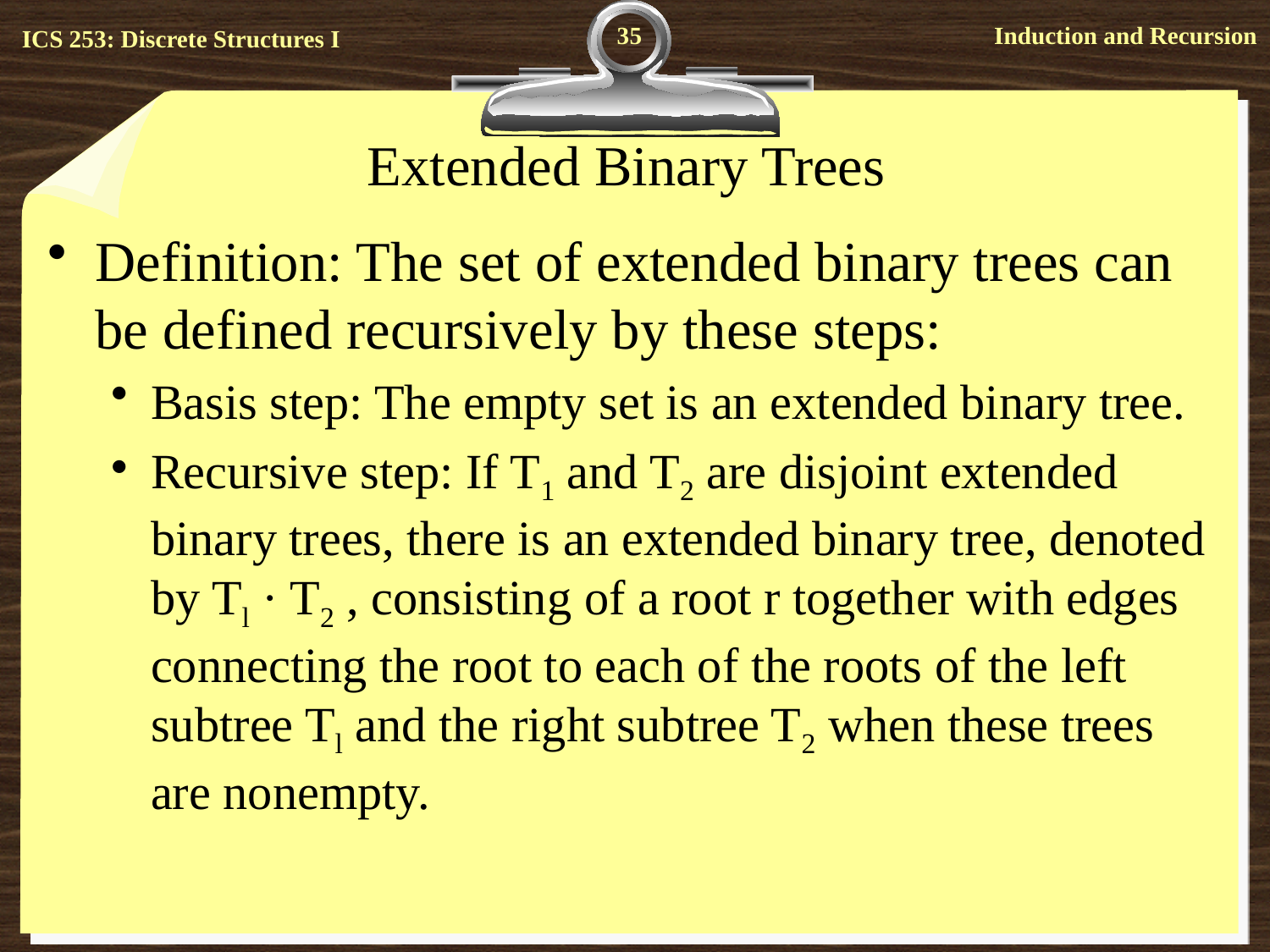

35
# Extended Binary Trees
Definition: The set of extended binary trees can be defined recursively by these steps:
Basis step: The empty set is an extended binary tree.
Recursive step: If T1 and T2 are disjoint extended binary trees, there is an extended binary tree, denoted by Tl · T2 , consisting of a root r together with edges connecting the root to each of the roots of the left subtree Tl and the right subtree T2 when these trees are nonempty.